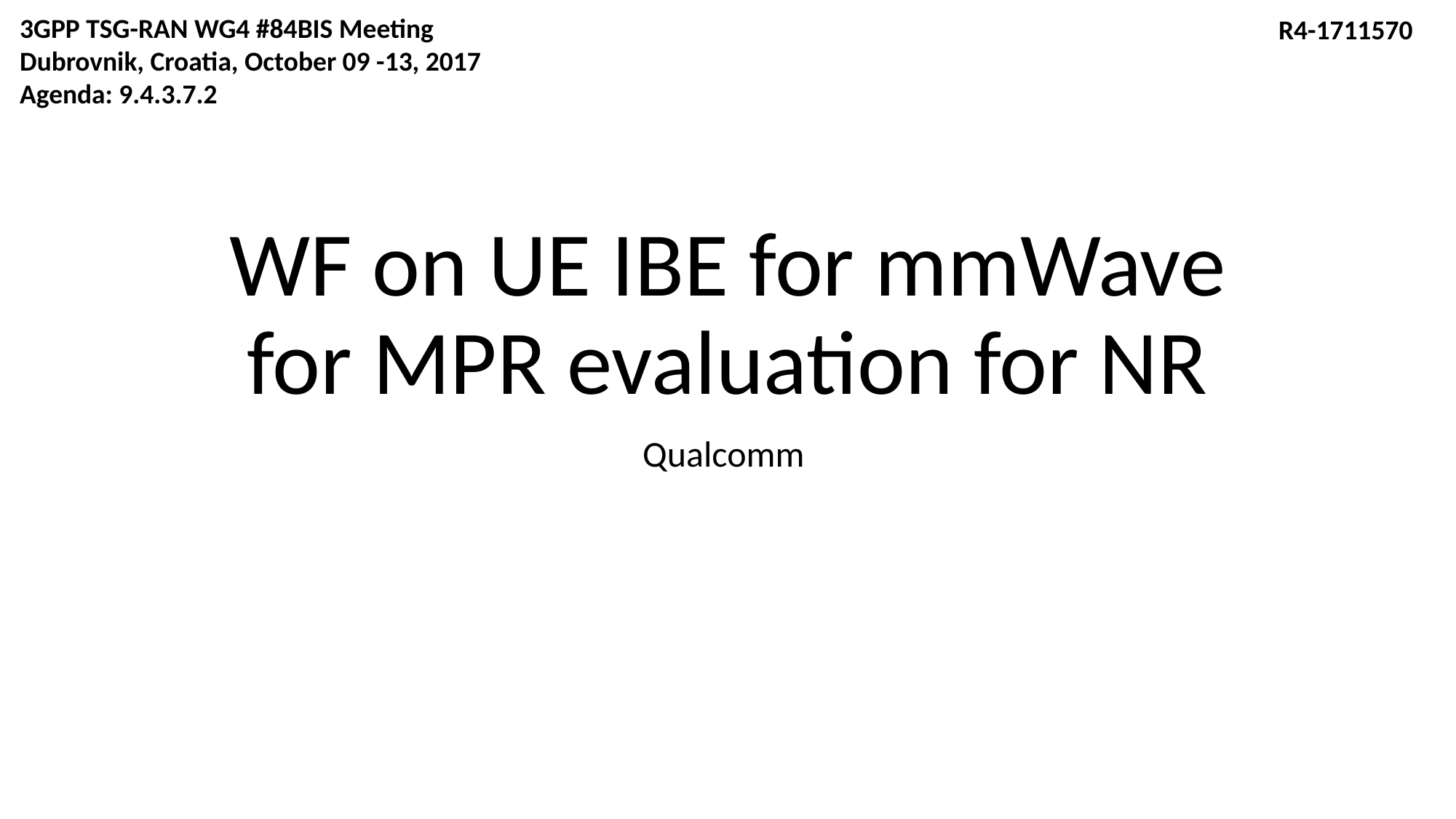

3GPP TSG-RAN WG4 #84BIS Meeting
Dubrovnik, Croatia, October 09 -13, 2017
Agenda: 9.4.3.7.2
R4-1711570
# WF on UE IBE for mmWave for MPR evaluation for NR
Qualcomm